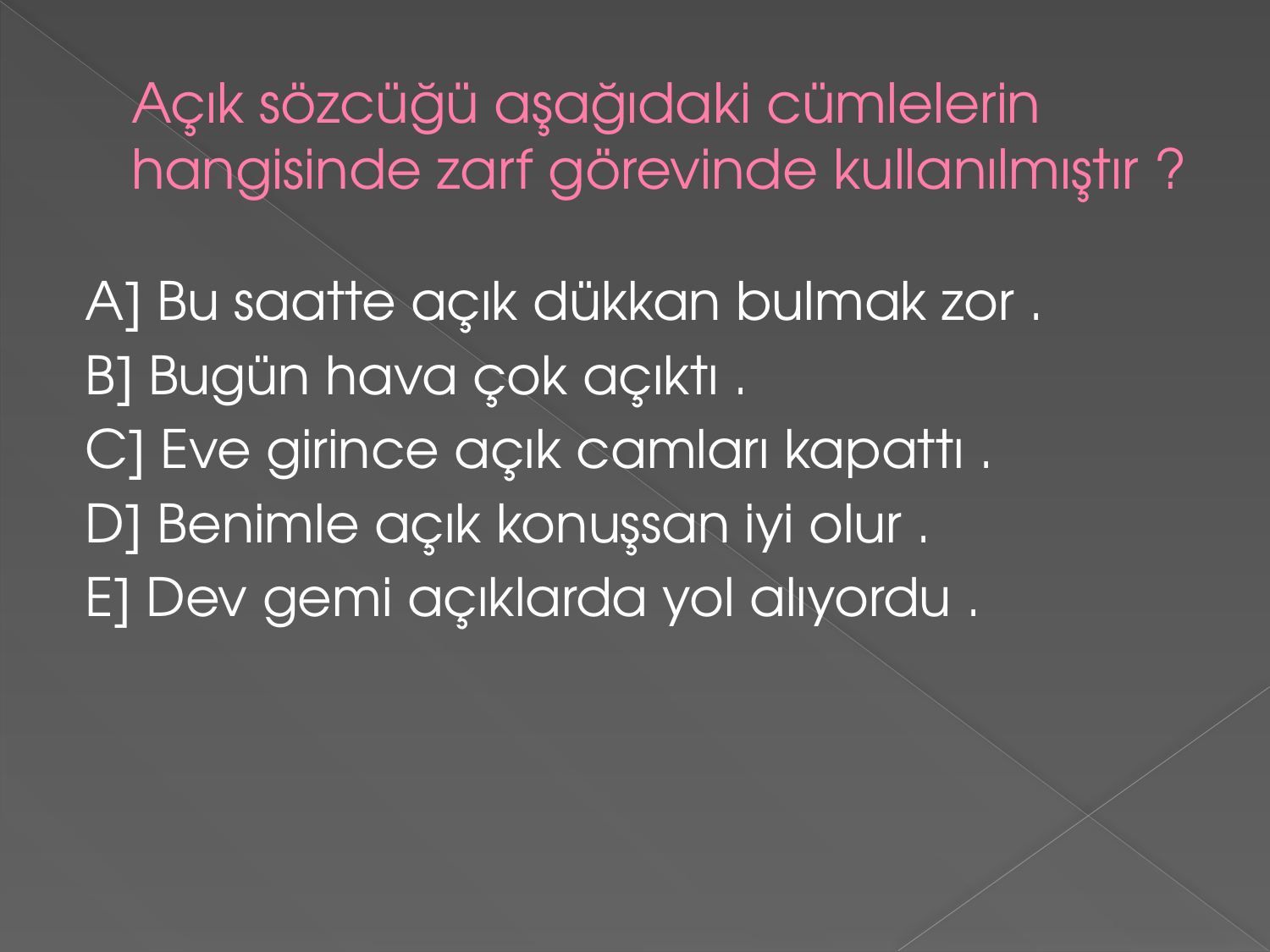

# Açık sözcüğü aşağıdaki cümlelerin hangisinde zarf görevinde kullanılmıştır ?
A] Bu saatte açık dükkan bulmak zor .
B] Bugün hava çok açıktı .
C] Eve girince açık camları kapattı .
D] Benimle açık konuşsan iyi olur .
E] Dev gemi açıklarda yol alıyordu .